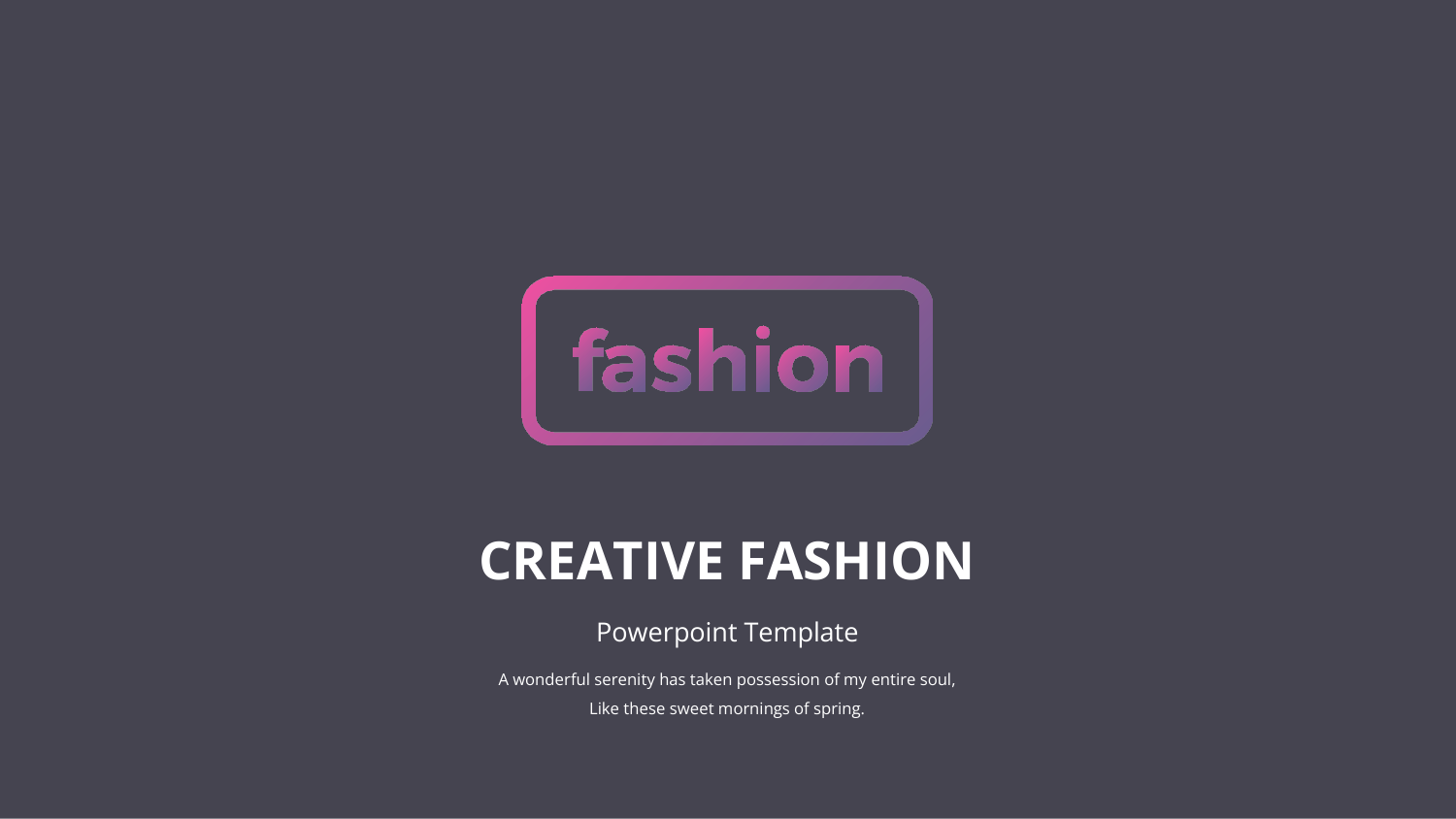

CREATIVE FASHION
Powerpoint Template
A wonderful serenity has taken possession of my entire soul,
Like these sweet mornings of spring.